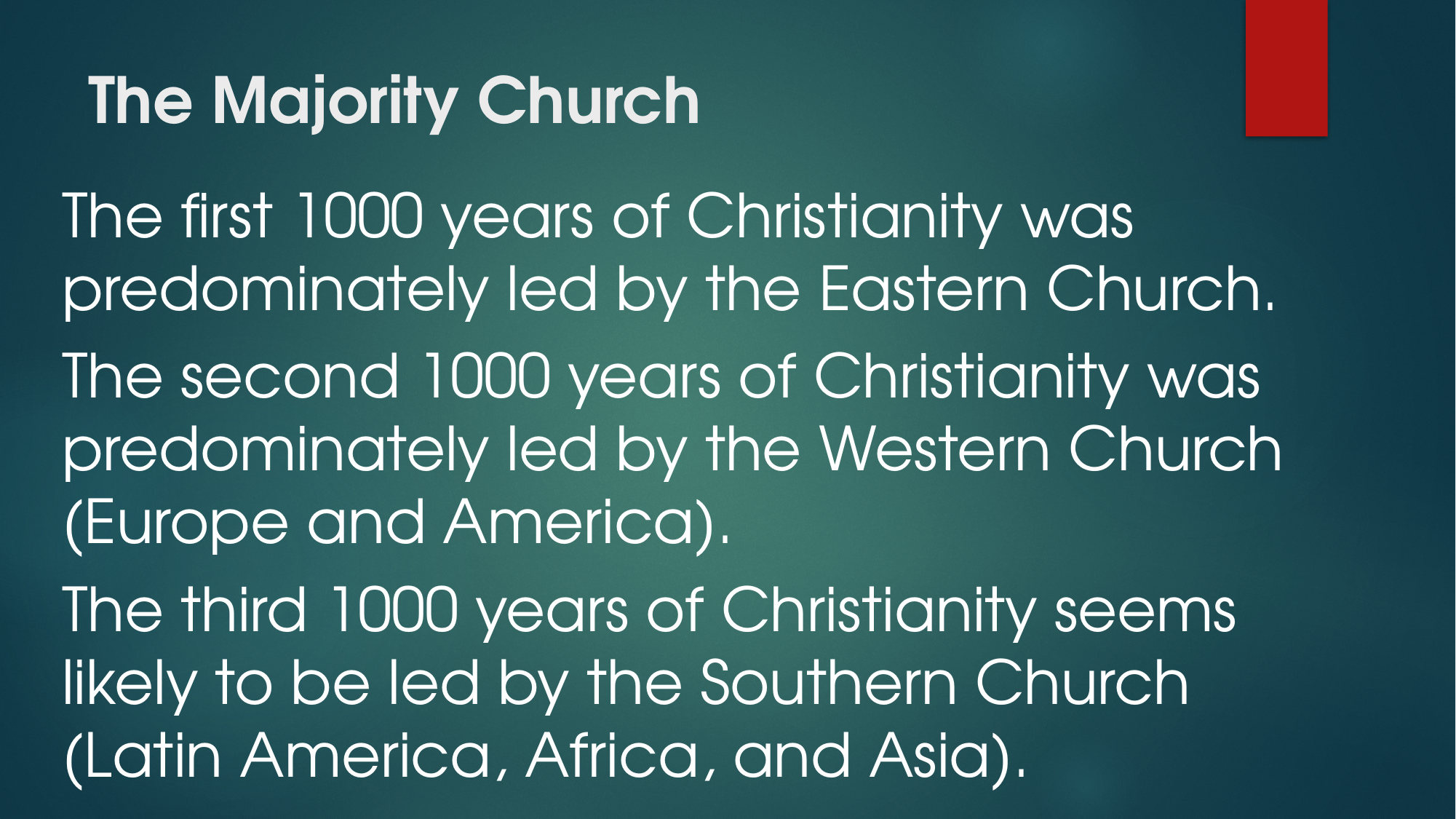

# The Majority Church
The first 1000 years of Christianity was predominately led by the Eastern Church.
The second 1000 years of Christianity was predominately led by the Western Church (Europe and America).
The third 1000 years of Christianity seems likely to be led by the Southern Church (Latin America, Africa, and Asia).